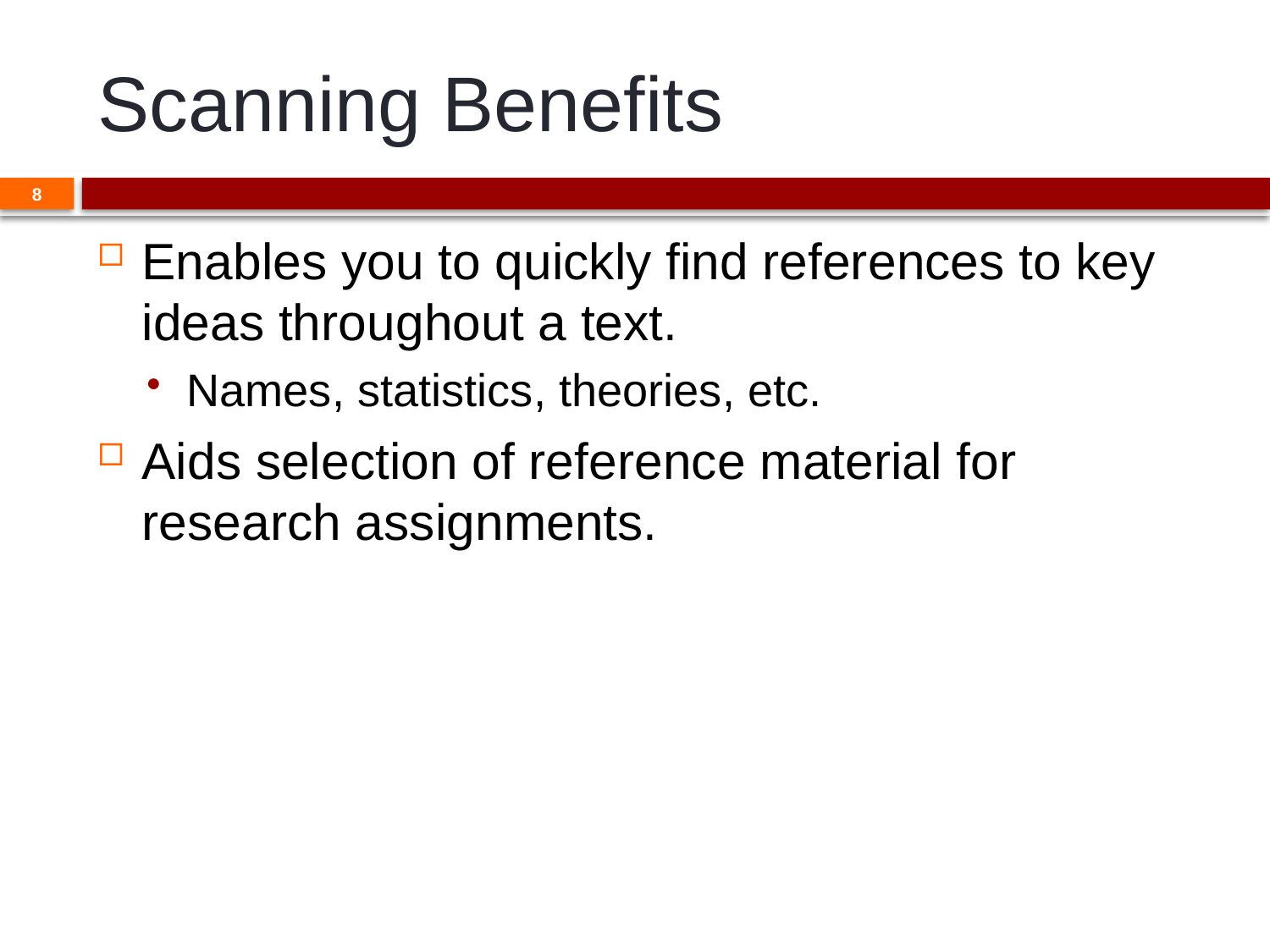

# Scanning Benefits
8
Enables you to quickly find references to key ideas throughout a text.
Names, statistics, theories, etc.
Aids selection of reference material for research assignments.